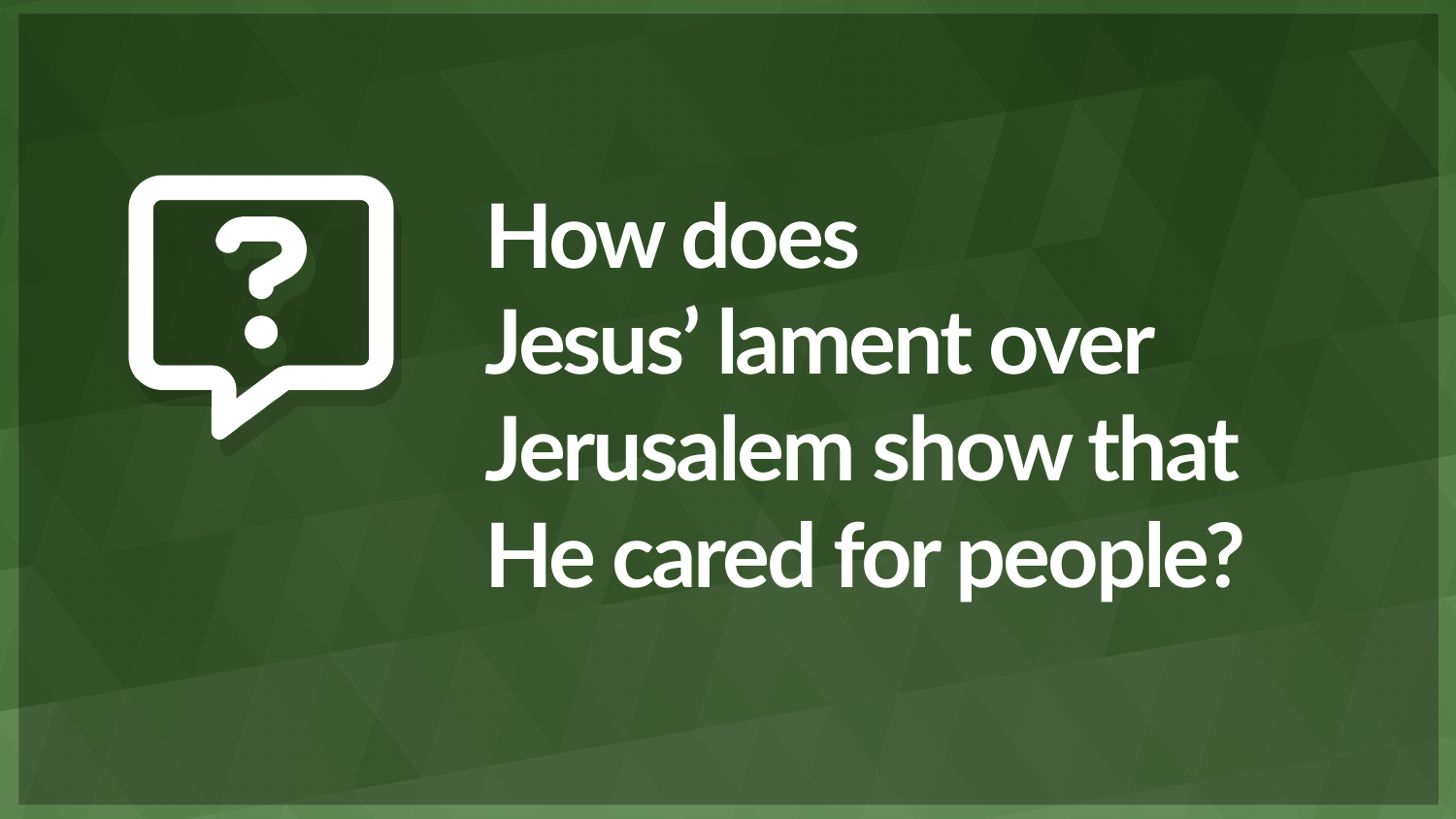

# How does Jesus’ lament over Jerusalem show that He cared for people?